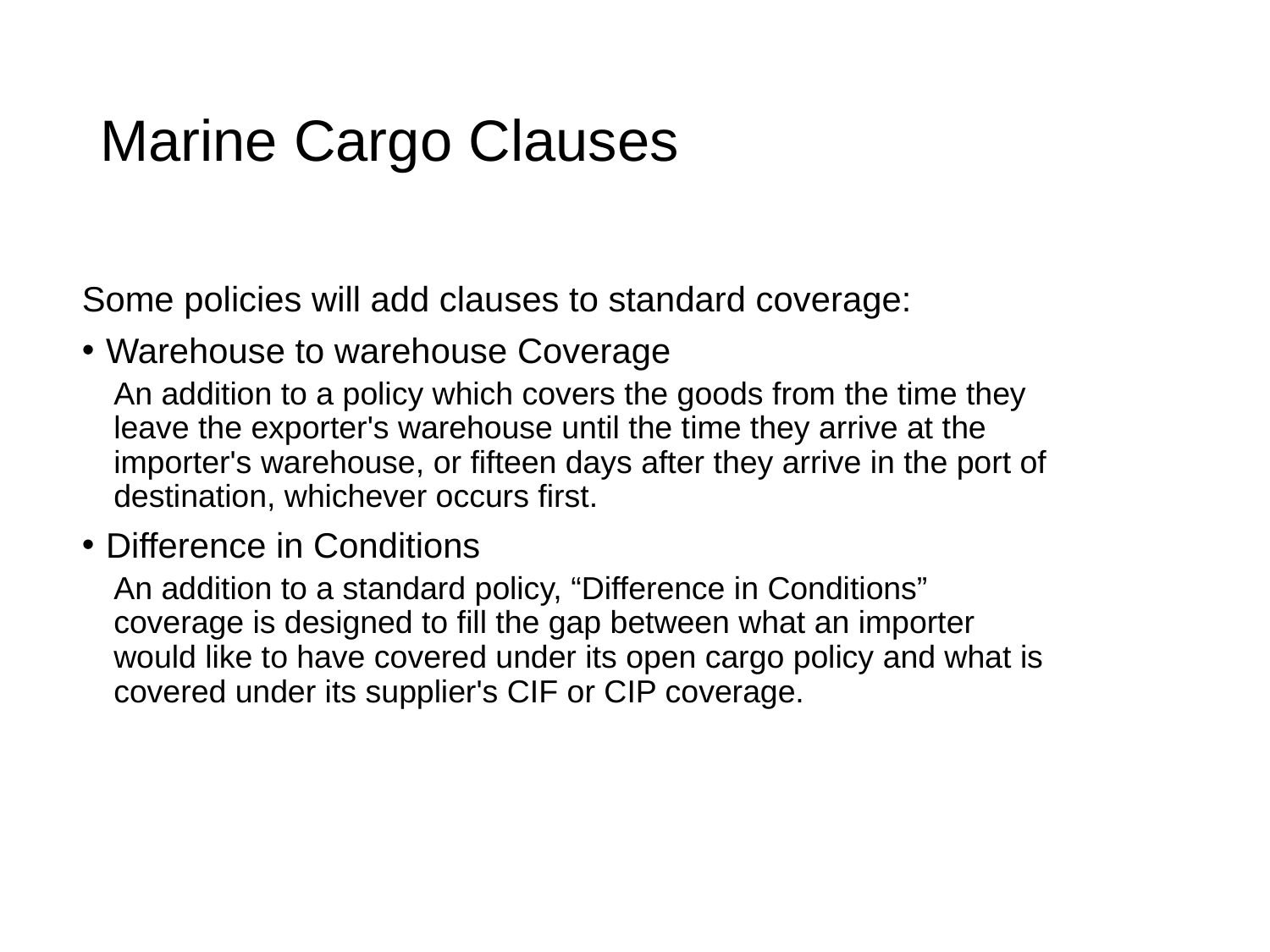

# Marine Cargo Clauses
Some policies will add clauses to standard coverage:
Warehouse to warehouse Coverage
An addition to a policy which covers the goods from the time they leave the exporter's warehouse until the time they arrive at the importer's warehouse, or fifteen days after they arrive in the port of destination, whichever occurs first.
Difference in Conditions
An addition to a standard policy, “Difference in Conditions” coverage is designed to fill the gap between what an importer would like to have covered under its open cargo policy and what is covered under its supplier's CIF or CIP coverage.